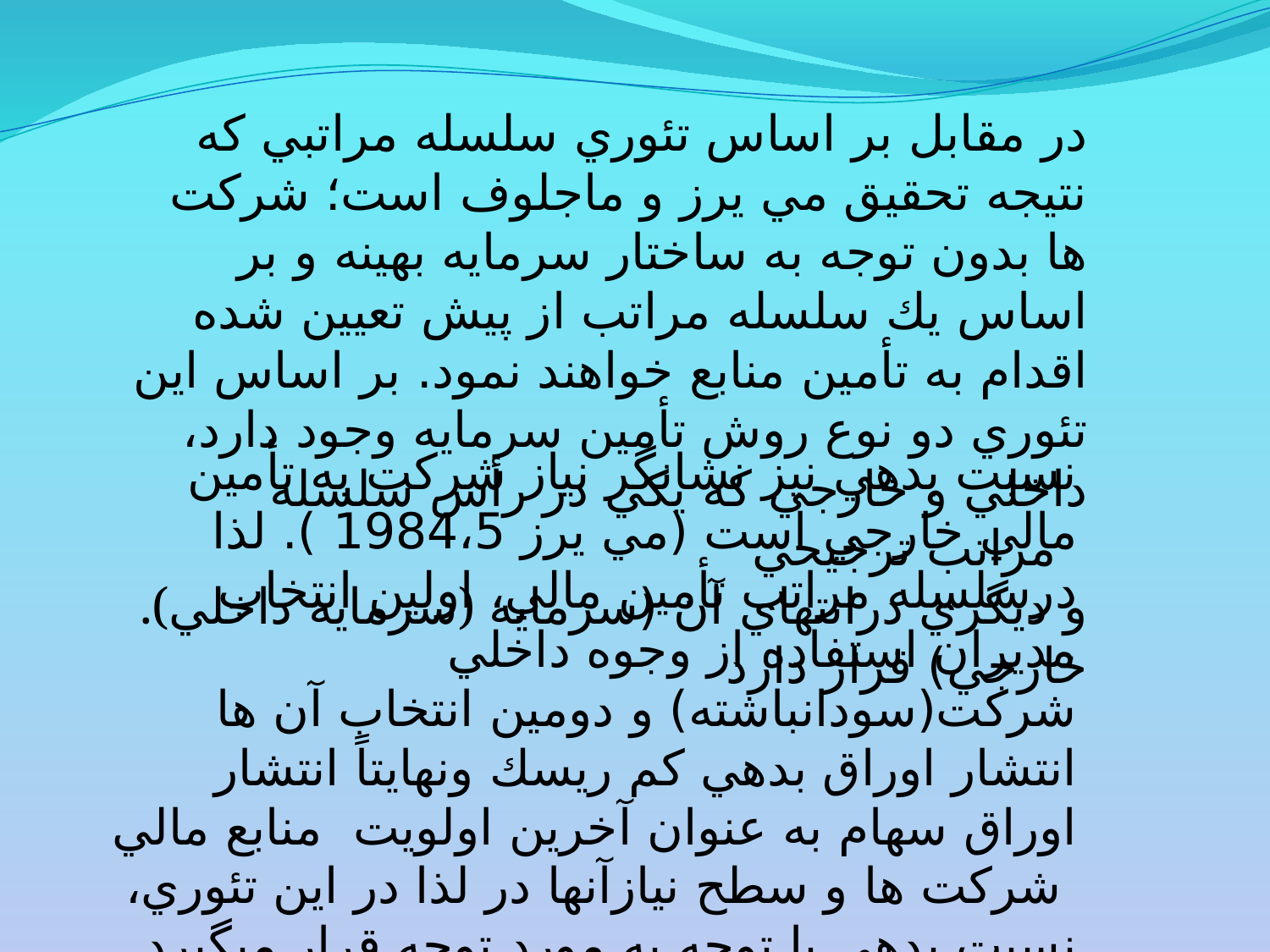

در مقابل بر اساس تئوري سلسله مراتبي كه نتيجه تحقيق مي يرز و ماجلوف است؛ شركت ها بدون توجه به ساختار سرمايه بهينه و بر اساس يك سلسله مراتب از پيش تعيين شده اقدام به تأمين منابع خواهند نمود. بر اساس اين تئوري دو نوع روش تأمين سرمايه وجود دارد، داخلي و خارجي كه يكي در رأس سلسله مراتب ترجيحي
.(سرمايه داخلي) و ديگري درانتهاي آن (سرمايه خارجي) قرار دارد
نسبت بدهي نيز نشانگر نياز شركت به تأمين مالي خارجي است (مي يرز 1984،5 ). لذا درسلسله مراتب تأمين مالي، اولين انتخاب مديران استفاده از وجوه داخلي شركت(سودانباشته) و دومين انتخاب آن ها انتشار اوراق بدهي كم ريسك ونهايتاً انتشار اوراق سهام به عنوان آخرين اولويت  منابع مالي  شركت ها و سطح نيازآنها در لذا در اين تئوري، نسبت بدهي با توجه به.مورد توجه قرار ميگيرد
دوره های مختلف دچار نوسان می گردد.